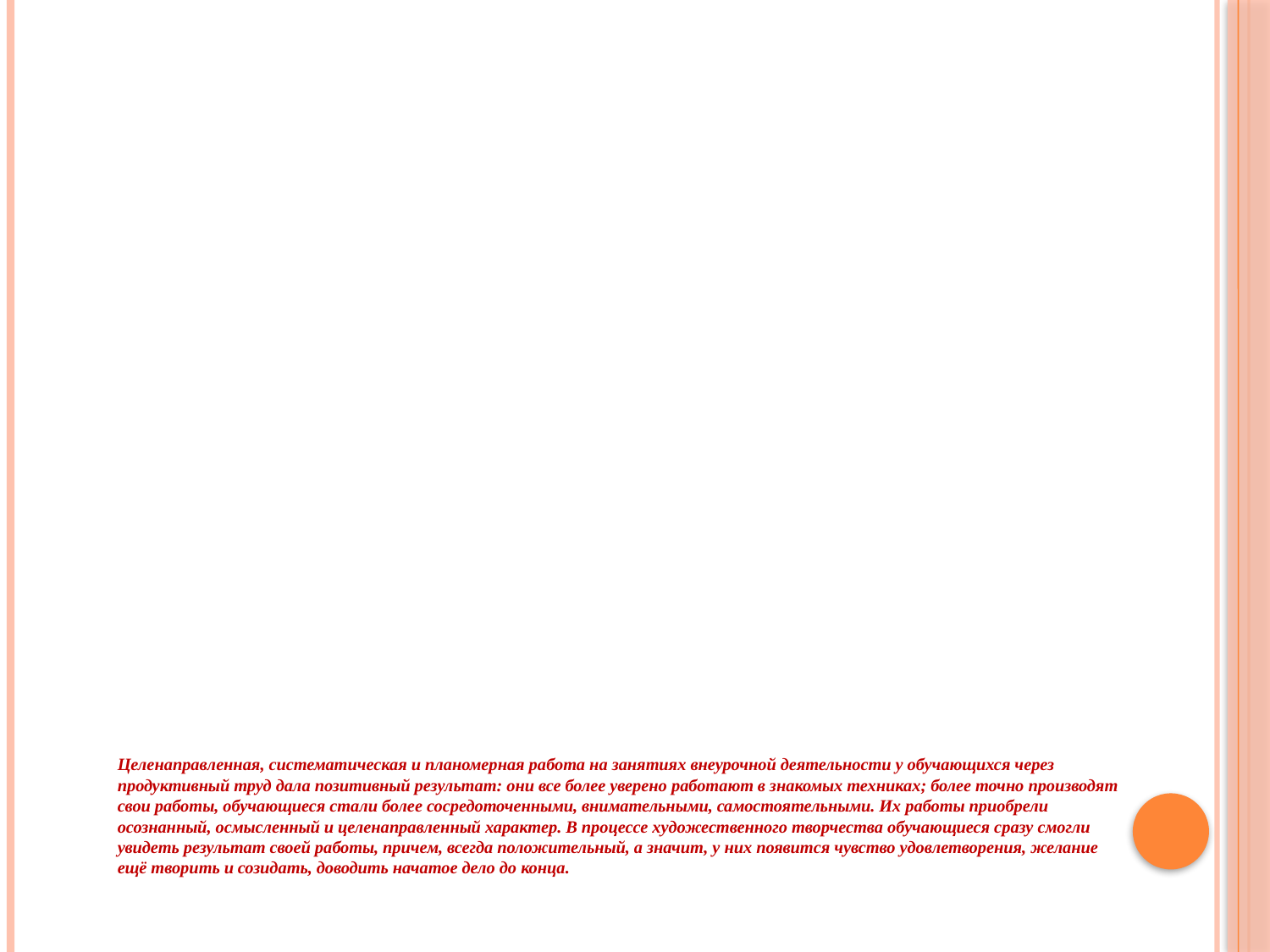

# Целенаправленная, систематическая и планомерная работа на занятиях внеурочной деятельности у обучающихся через продуктивный труд дала позитивный результат: они все более уверено работают в знакомых техниках; более точно производят свои работы, обучающиеся стали более сосредоточенными, внимательными, самостоятельными. Их работы приобрели осознанный, осмысленный и целенаправленный характер. В процессе художественного творчества обучающиеся сразу смогли увидеть результат своей работы, причем, всегда положительный, а значит, у них появится чувство удовлетворения, желание ещё творить и созидать, доводить начатое дело до конца.